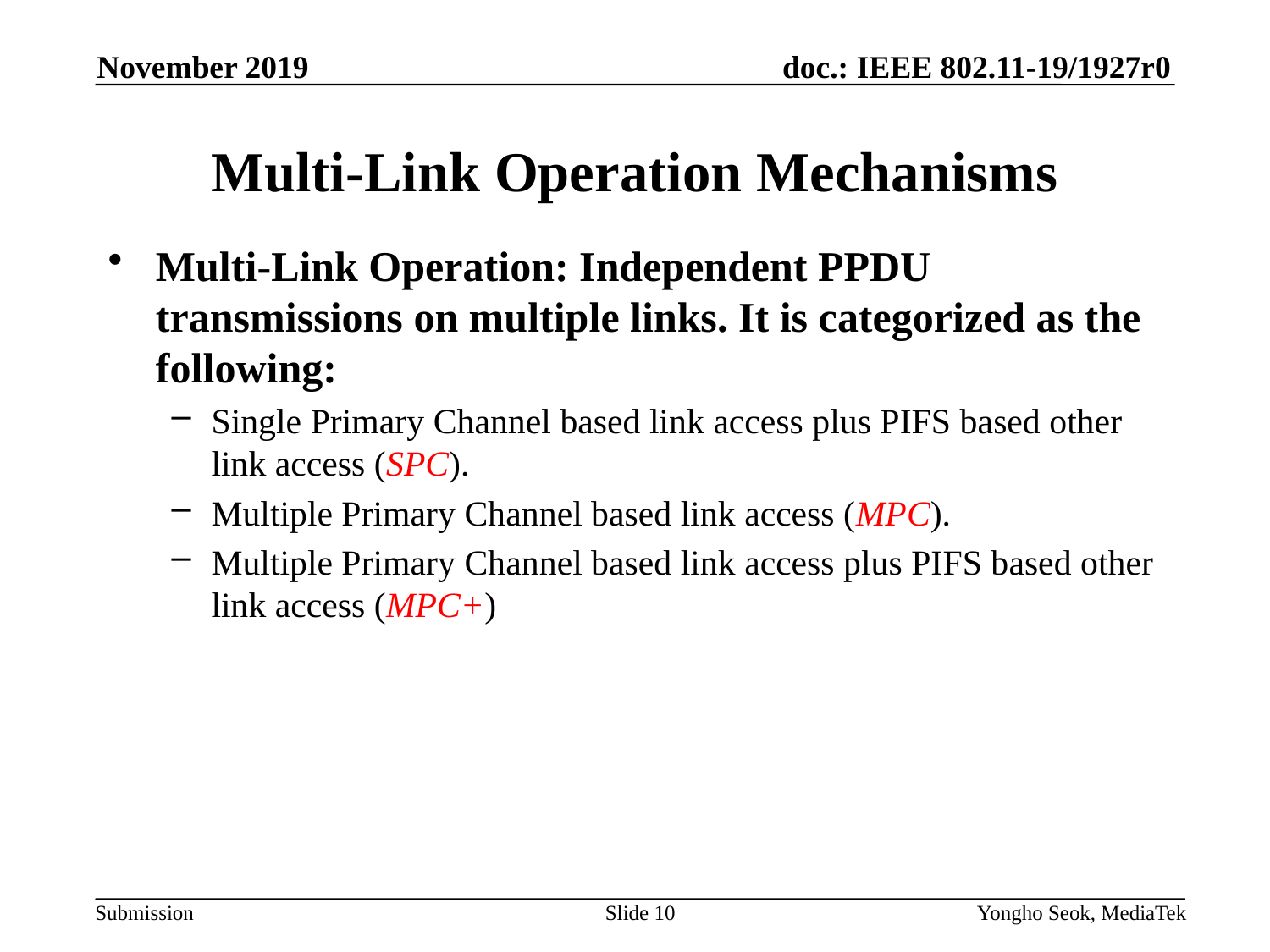

November 2019
# Multi-Link Operation Mechanisms
Multi-Link Operation: Independent PPDU transmissions on multiple links. It is categorized as the following:
Single Primary Channel based link access plus PIFS based other link access (SPC).
Multiple Primary Channel based link access (MPC).
Multiple Primary Channel based link access plus PIFS based other link access (MPC+)

Slide 10
Yongho Seok, MediaTek